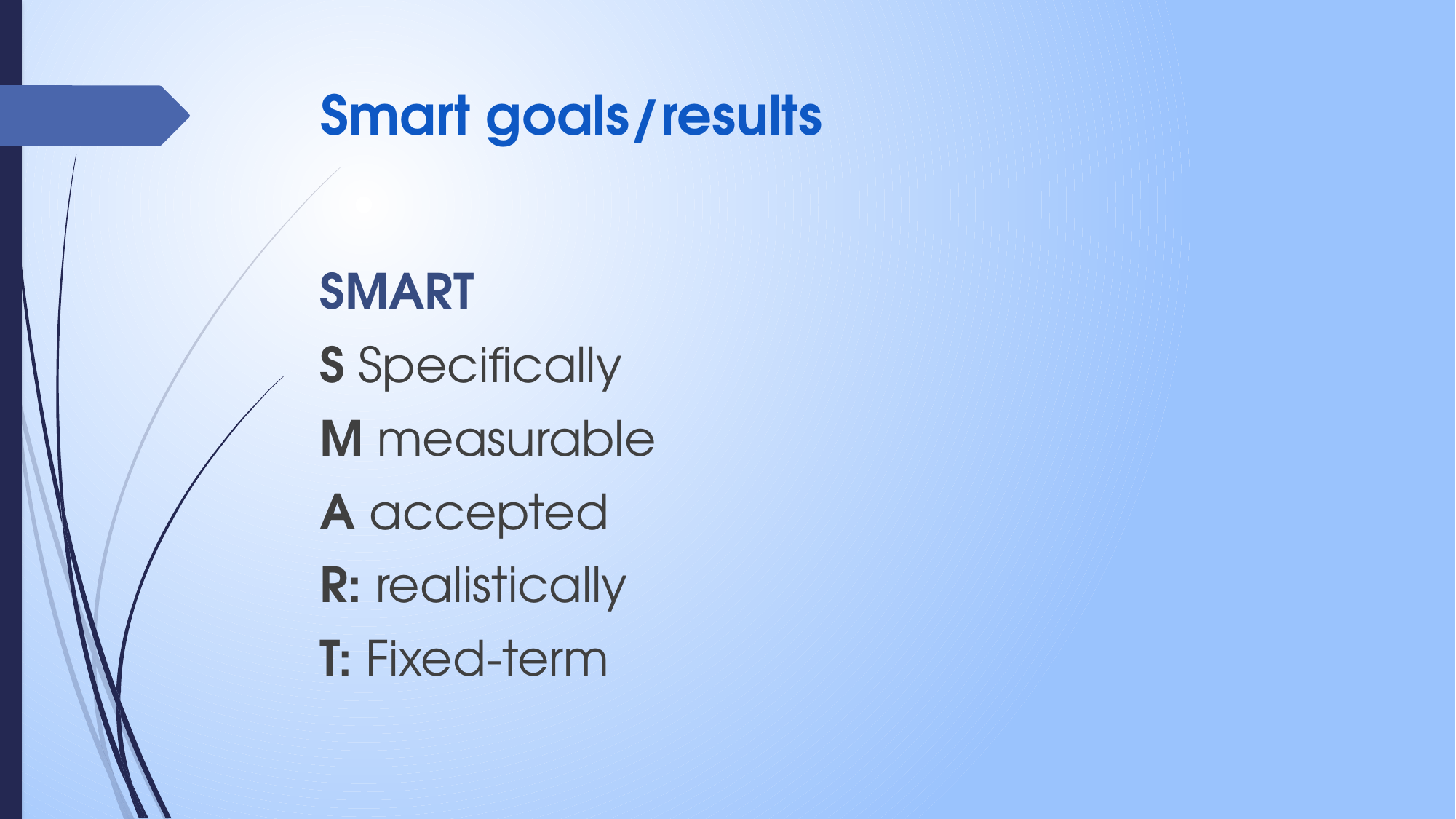

# Smart goals/results
SMART
S Specifically
M measurable
A accepted
R: realistically
T: Fixed-term